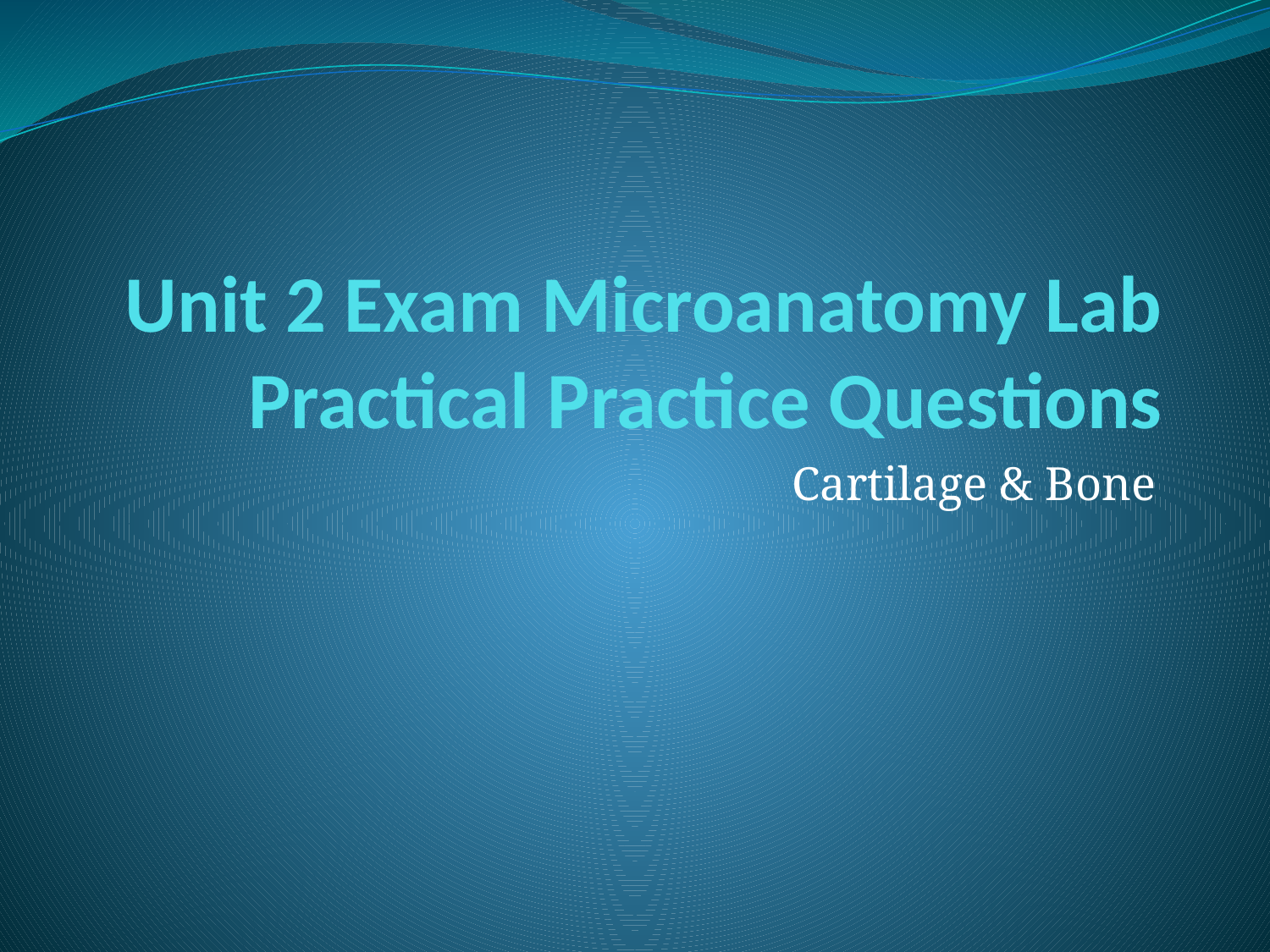

# Unit 2 Exam Microanatomy Lab Practical Practice Questions
Cartilage & Bone